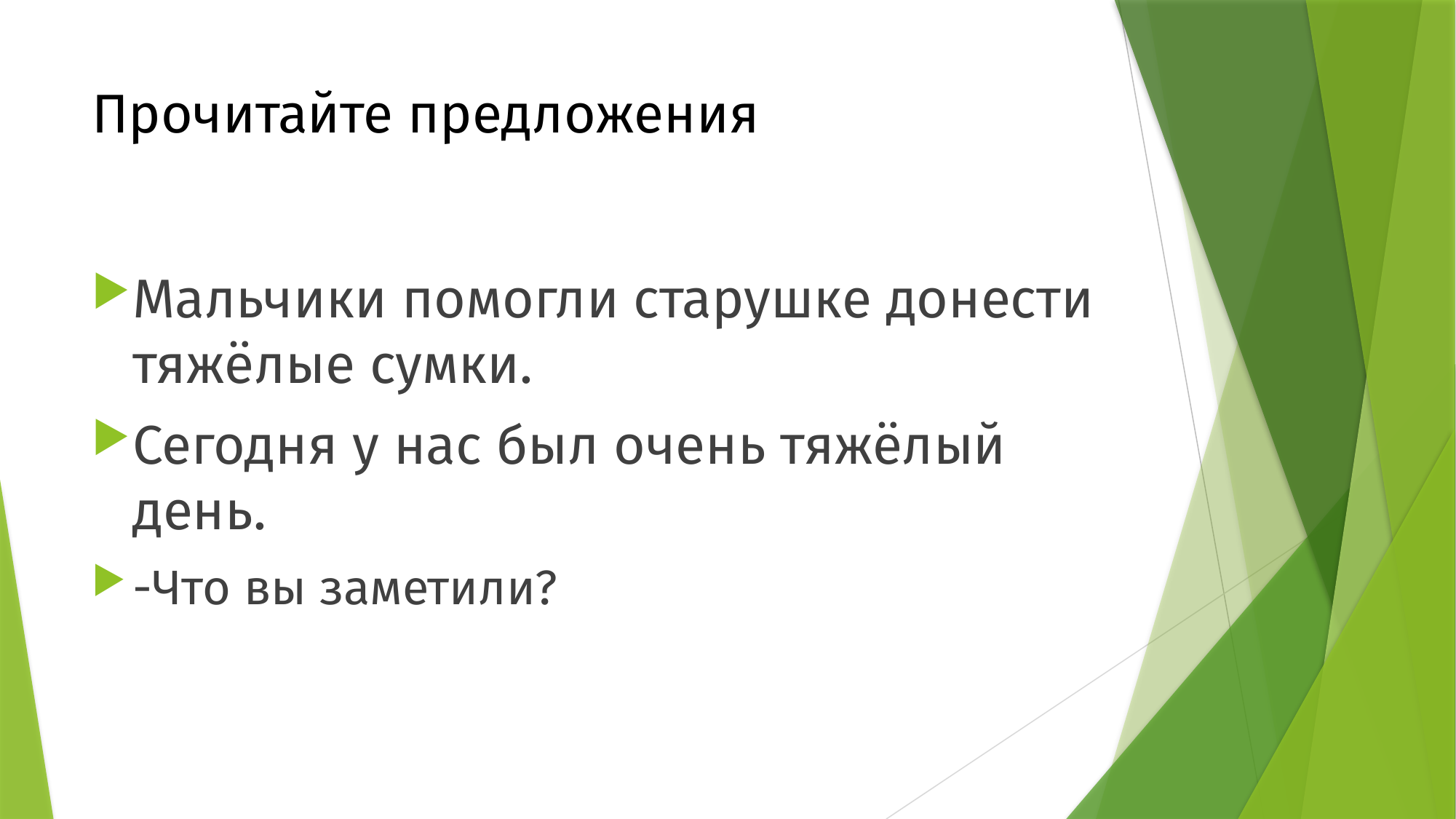

# Прочитайте предложения
Мальчики помогли старушке донести тяжёлые сумки.
Сегодня у нас был очень тяжёлый день.
-Что вы заметили?